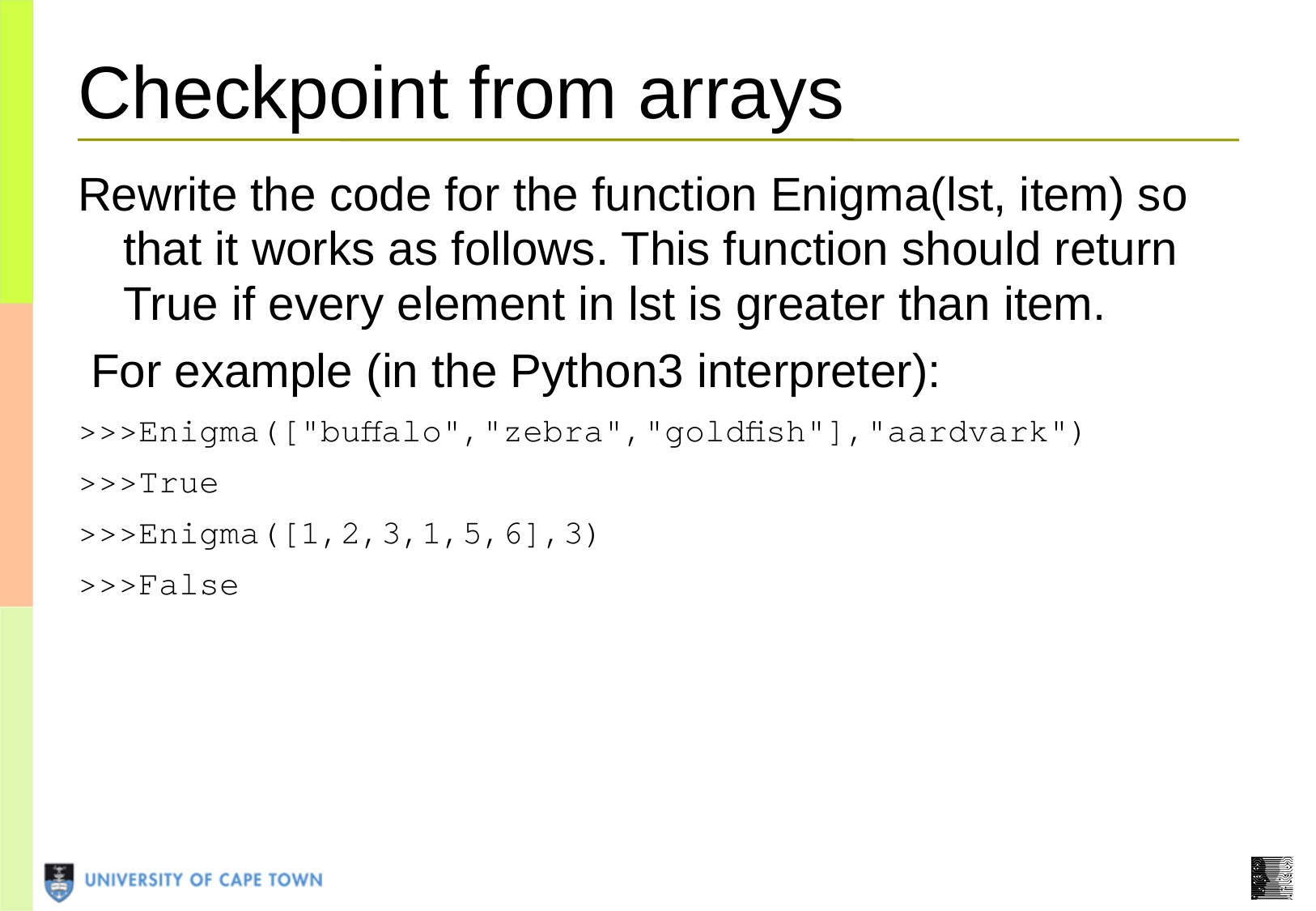

# Checkpoint from arrays
Rewrite the code for the function Enigma(lst, item) so that it works as follows. This function should return True if every element in lst is greater than item.
 For example (in the Python3 interpreter):
>>>Enigma(["buffalo","zebra","goldfish"],"aardvark")
>>>True
>>>Enigma([1,2,3,1,5,6],3)
>>>False